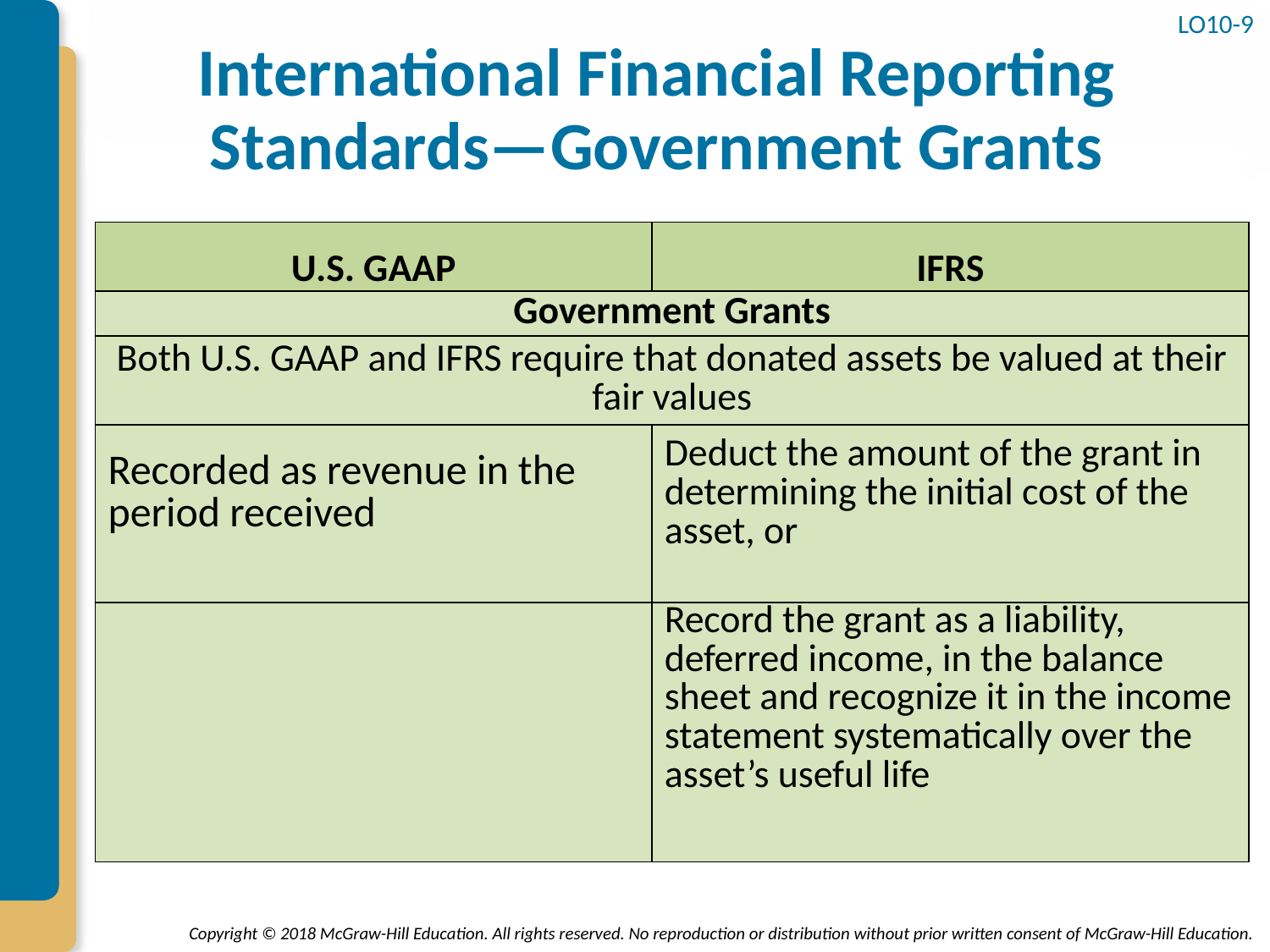

LO10-9
# International Financial Reporting Standards—Government Grants
| U.S. GAAP | IFRS |
| --- | --- |
| Government Grants |  |
| Both U.S. GAAP and IFRS require that donated assets be valued at their fair values |  |
| Recorded as revenue in the period received | Deduct the amount of the grant in determining the initial cost of the asset, or |
|  | Record the grant as a liability, deferred income, in the balance sheet and recognize it in the income statement systematically over the asset’s useful life |